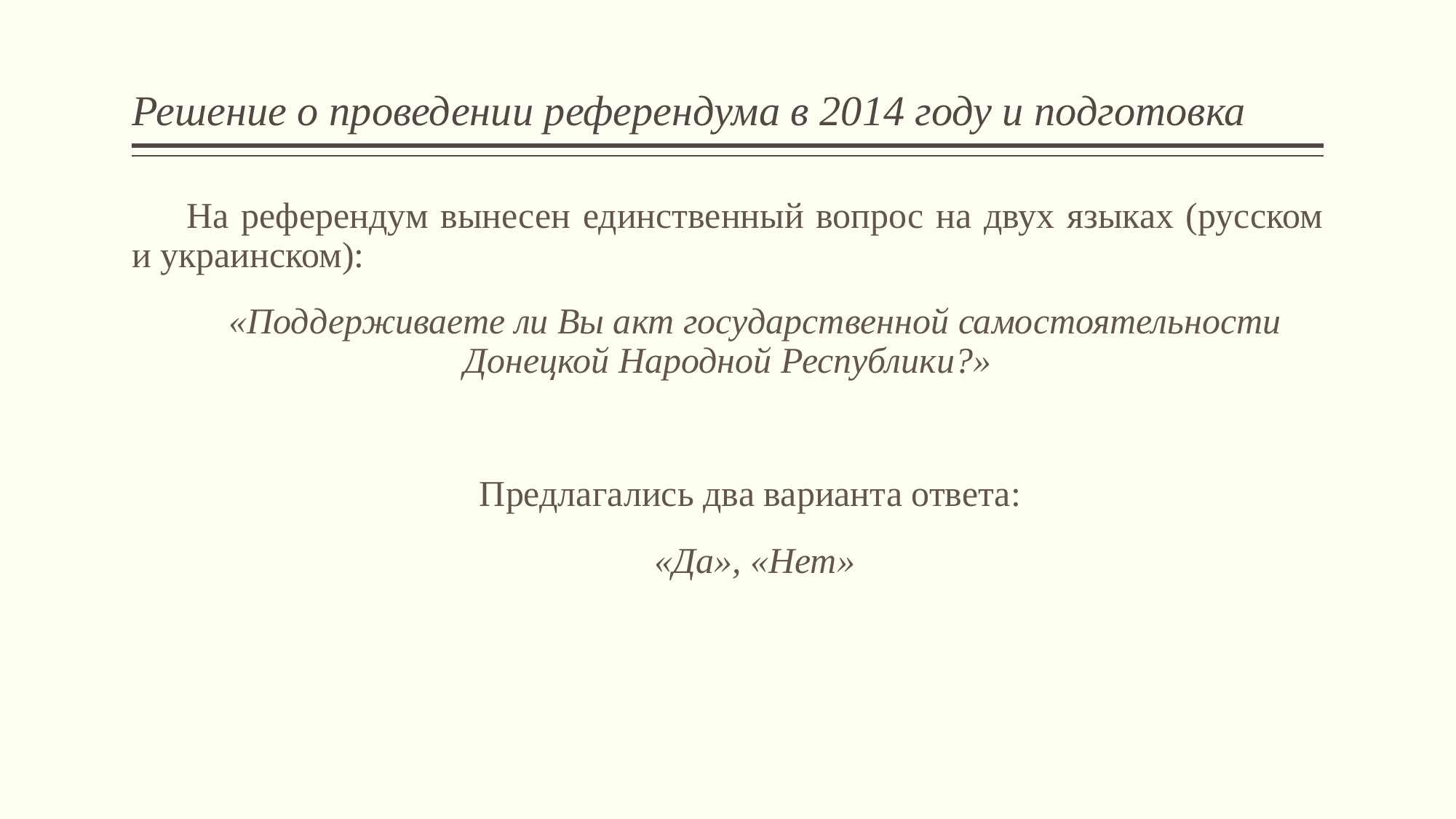

# Решение о проведении референдума в 2014 году и подготовка
На референдум вынесен единственный вопрос на двух языках (русском и украинском):
«Поддерживаете ли Вы акт государственной самостоятельности Донецкой Народной Республики?»

Предлагались два варианта ответа:
«Да», «Нет»